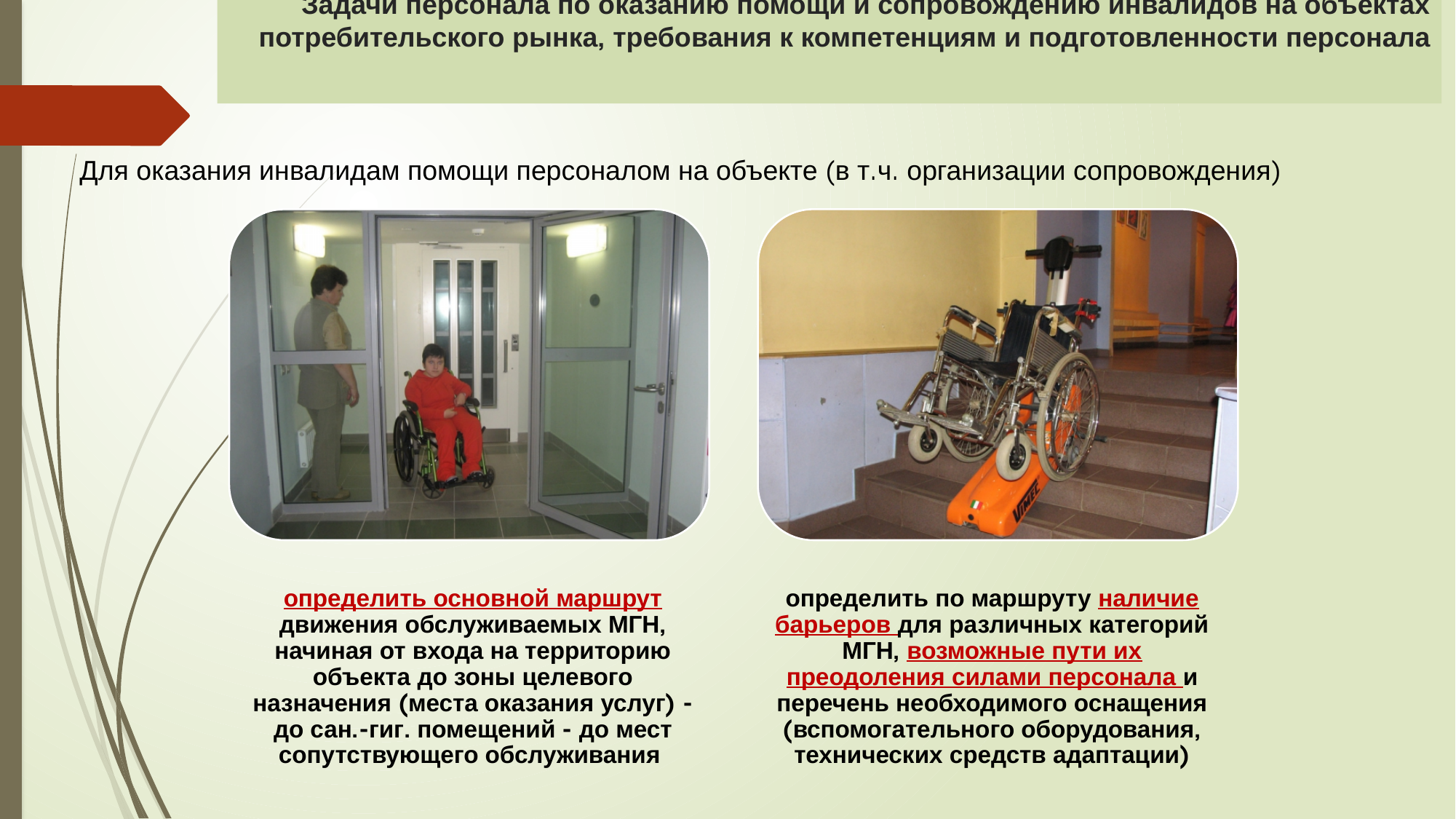

# Задачи персонала по оказанию помощи и сопровождению инвалидов на объектах потребительского рынка, требования к компетенциям и подготовленности персонала
определить основной маршрут движения обслуживаемых МГН, начиная от входа на территорию объекта до зоны целевого назначения (места оказания услуг) -до сан.-гиг. помещений - до мест сопутствующего обслуживания
определить по маршруту наличие барьеров для различных категорий МГН, возможные пути их преодоления силами персонала и перечень необходимого оснащения (вспомогательного оборудования, технических средств адаптации)

Для оказания инвалидам помощи персоналом на объекте (в т.ч. организации сопровождения)